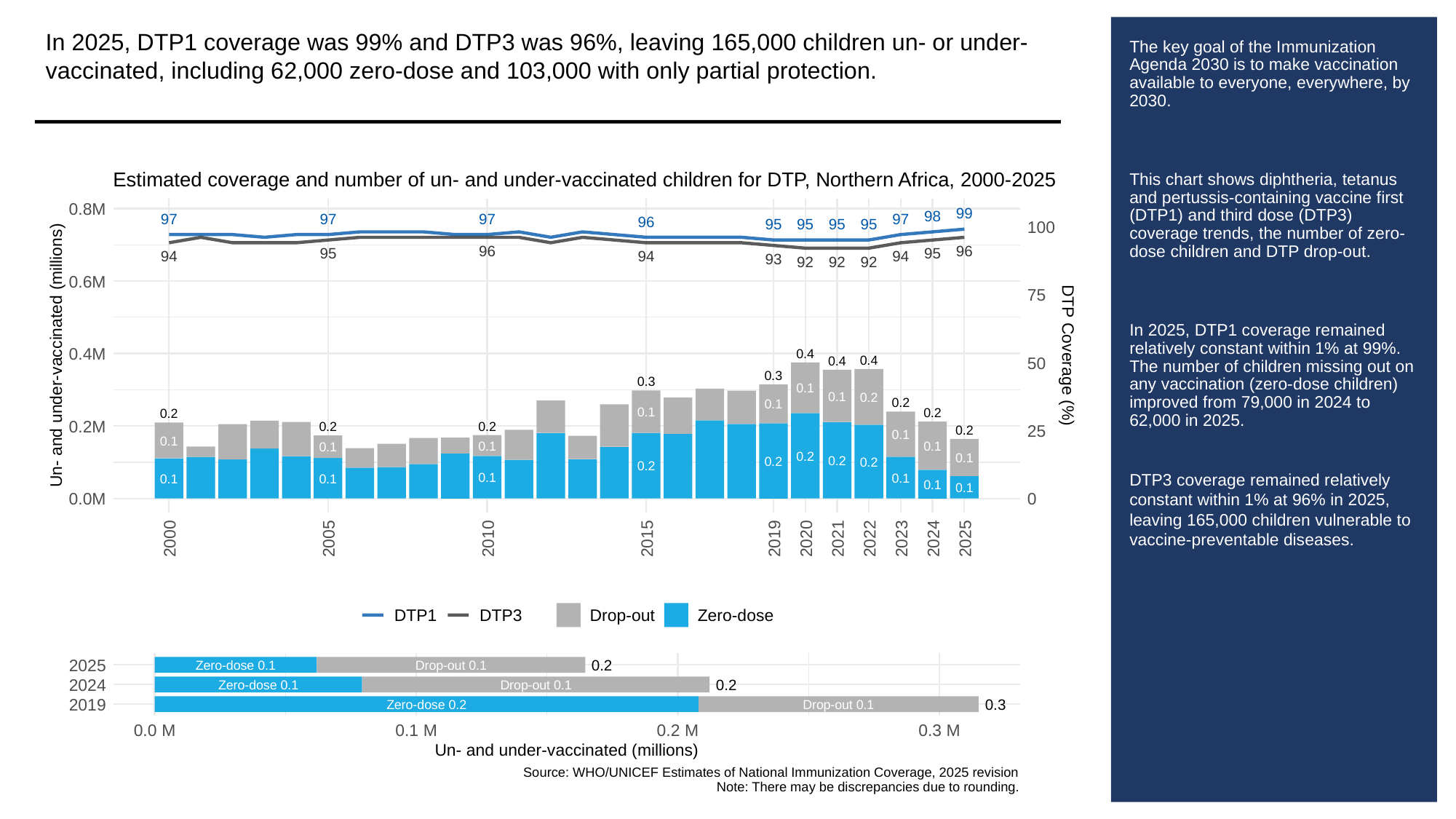

In 2025, DTP1 coverage was 99% and DTP3 was 96%, leaving 165,000 children un- or under-vaccinated, including 62,000 zero-dose and 103,000 with only partial protection.
# The key goal of the Immunization Agenda 2030 is to make vaccination available to everyone, everywhere, by 2030.

This chart shows diphtheria, tetanus and pertussis-containing vaccine first (DTP1) and third dose (DTP3) coverage trends, the number of zero-dose children and DTP drop-out.

In 2025, DTP1 coverage remained relatively constant within 1% at 99%. The number of children missing out on any vaccination (zero-dose children) improved from 79,000 in 2024 to 62,000 in 2025.

DTP3 coverage remained relatively constant within 1% at 96% in 2025, leaving 165,000 children vulnerable to vaccine-preventable diseases.

Estimated coverage and number of un- and under-vaccinated children for DTP, Northern Africa, 2000-2025

0.8M
99

98
97
97
97
97
96
95
95
95
95
100

96
96
95
95
94
94
94
93
92
92
92
0.6M

75

0.4M
0.4
Un- and under-vaccinated (millions)
DTP Coverage (%)

0.4
0.4
50

0.3
0.3
0.1

0.1
0.2

0.2
0.1

0.1
0.2
0.2

0.2M

0.2
0.2

25

0.2

0.1

0.1

0.1
0.1
0.1

0.2
0.1

0.2

0.2

0.2

0.2

0.1
0.1
0.1
0.1

0.1
0.1
0.0M
0

2000
2005
2010
2015
2019
2020
2021
2022
2023
2024
2025

DTP1
DTP3
Drop-out
Zero-dose

2025
0.2
Zero-dose 0.1
Drop-out 0.1

2024
0.2
Zero-dose 0.1
Drop-out 0.1

2019
0.3
Zero-dose 0.2
Drop-out 0.1

0.0 M
0.1 M
0.2 M
0.3 M
Un- and under-vaccinated (millions)
Source: WHO/UNICEF Estimates of National Immunization Coverage, 2025 revision
Note: There may be discrepancies due to rounding.